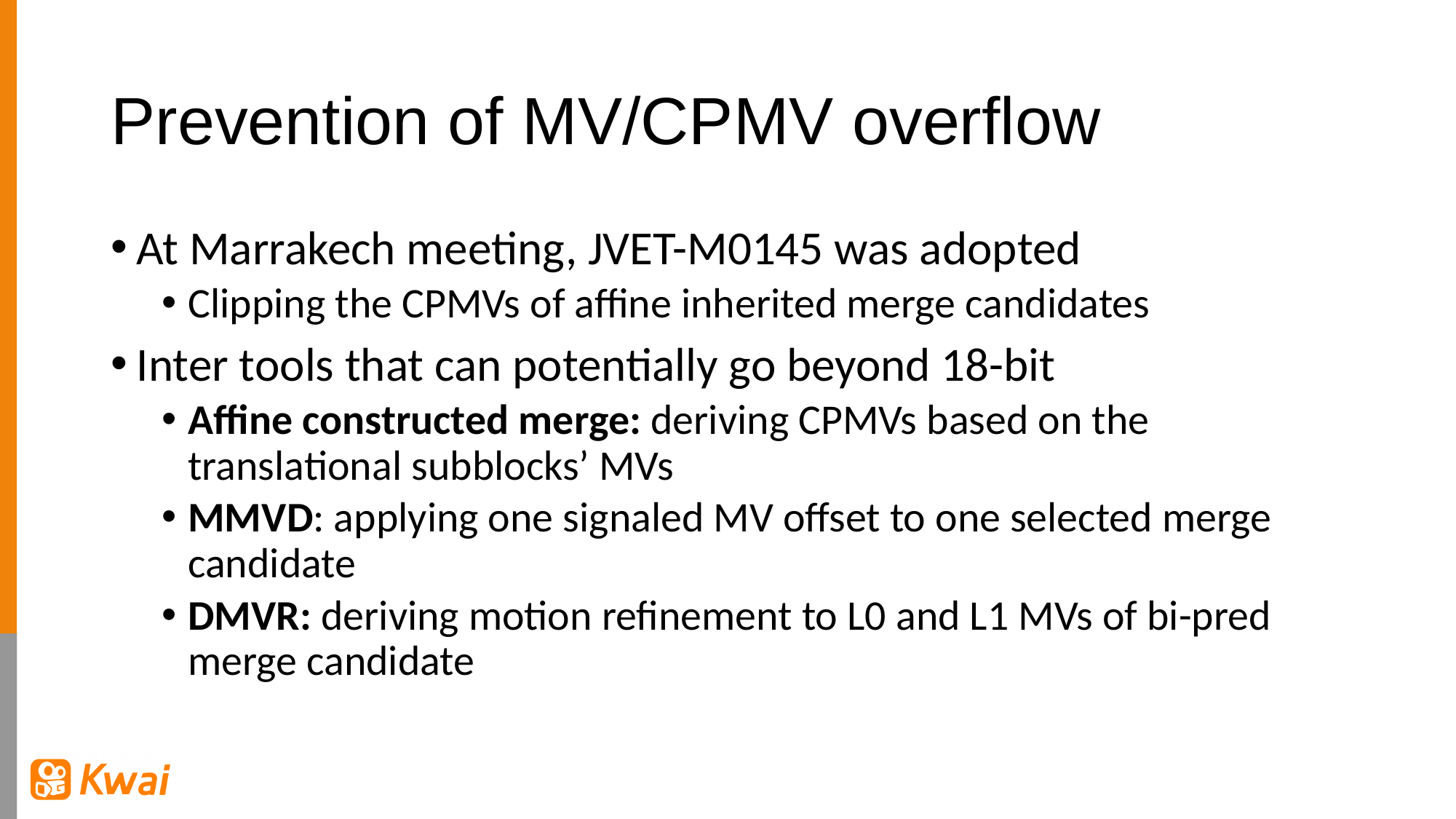

# Prevention of MV/CPMV overflow
At Marrakech meeting, JVET-M0145 was adopted
Clipping the CPMVs of affine inherited merge candidates
Inter tools that can potentially go beyond 18-bit
Affine constructed merge: deriving CPMVs based on the translational subblocks’ MVs
MMVD: applying one signaled MV offset to one selected merge candidate
DMVR: deriving motion refinement to L0 and L1 MVs of bi-pred merge candidate